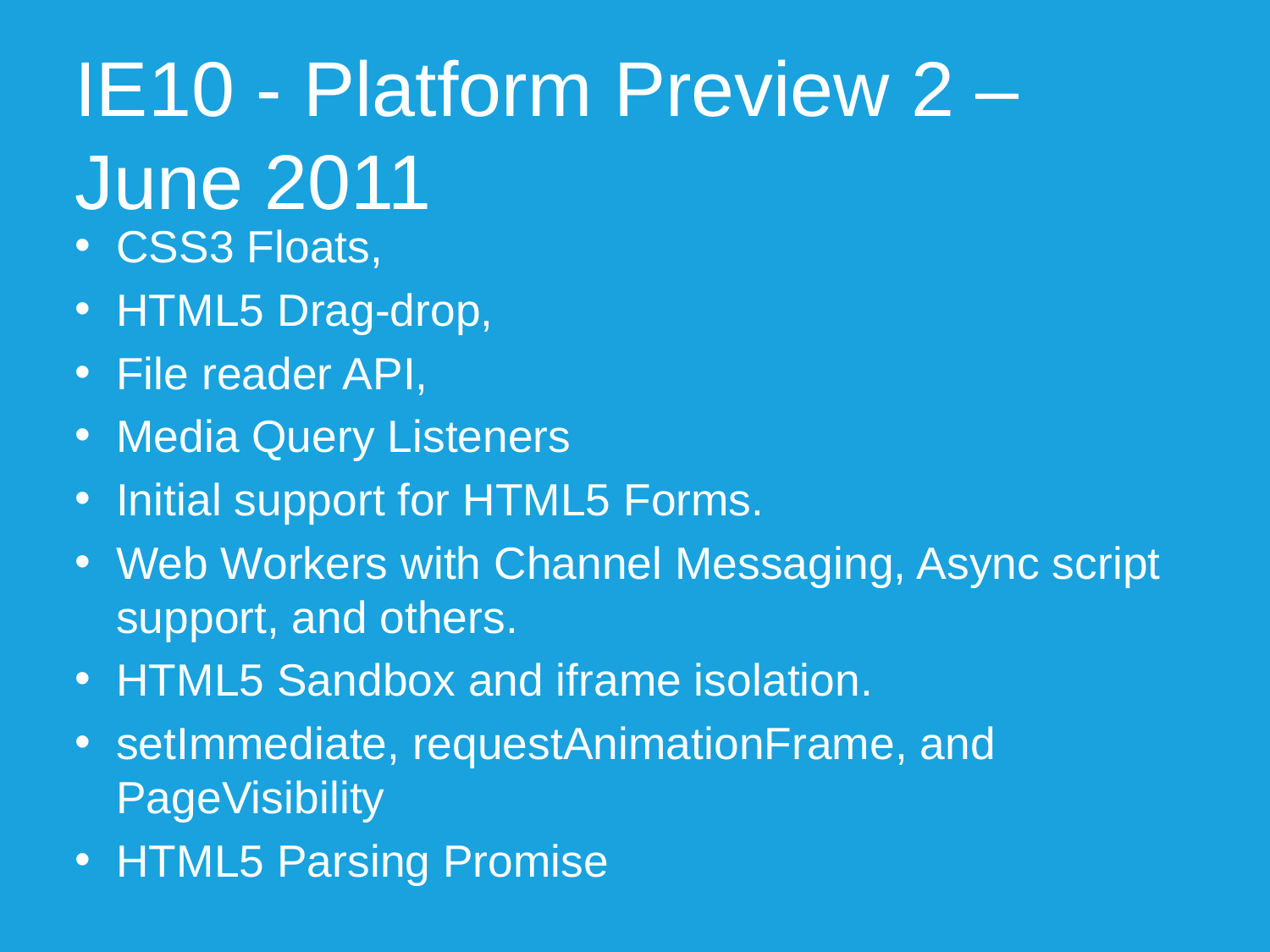

# IE10 - Platform Preview 2 – June 2011
CSS3 Floats,
HTML5 Drag-drop,
File reader API,
Media Query Listeners
Initial support for HTML5 Forms.
Web Workers with Channel Messaging, Async script support, and others.
HTML5 Sandbox and iframe isolation.
setImmediate, requestAnimationFrame, and PageVisibility
HTML5 Parsing Promise